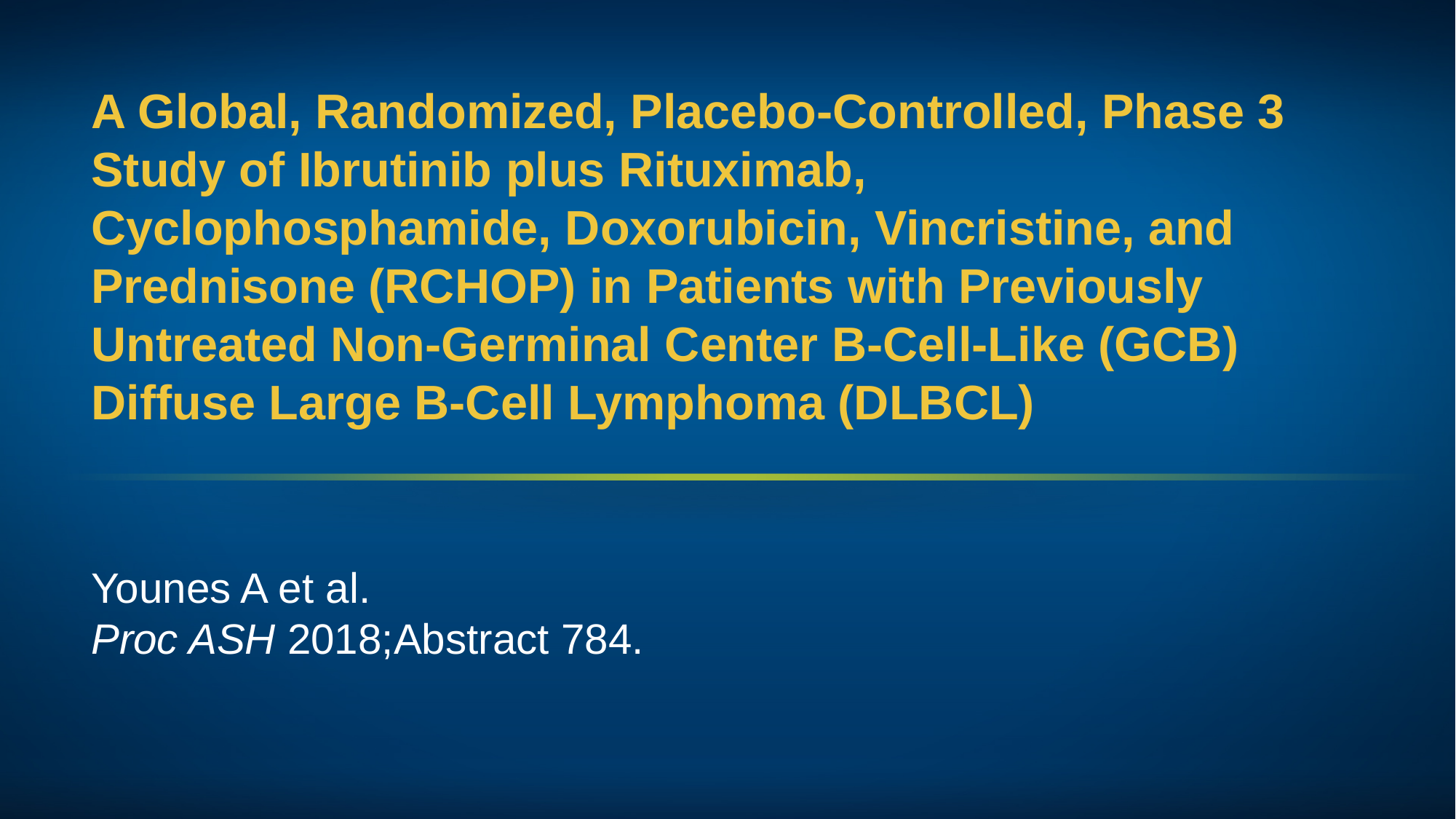

# A Global, Randomized, Placebo-Controlled, Phase 3 Study of Ibrutinib plus Rituximab, Cyclophosphamide, Doxorubicin, Vincristine, and Prednisone (RCHOP) in Patients with Previously Untreated Non-Germinal Center B-Cell-Like (GCB) Diffuse Large B-Cell Lymphoma (DLBCL)
Younes A et al.
Proc ASH 2018;Abstract 784.